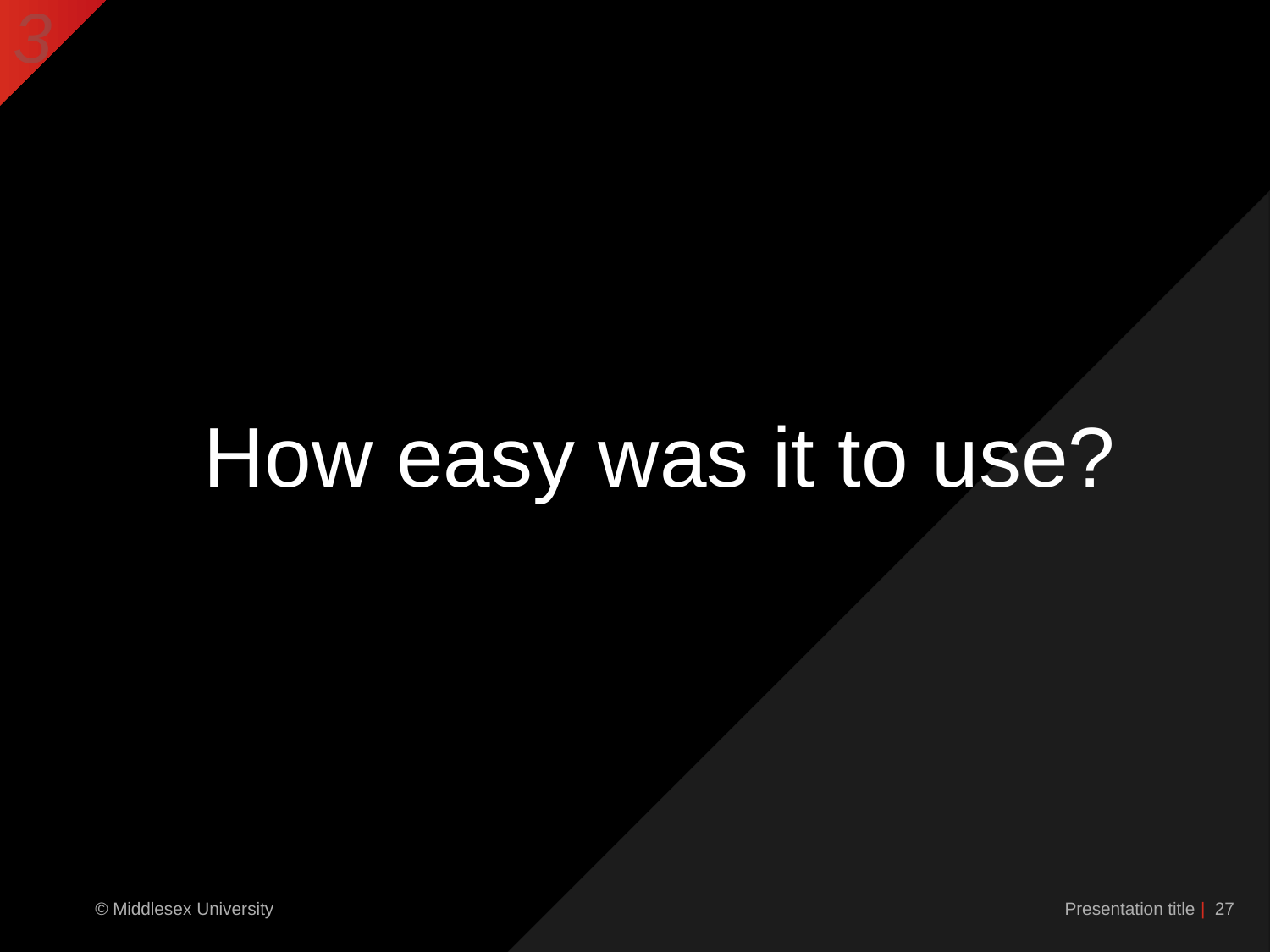

3
How easy was it to use?
Presentation title
|  27